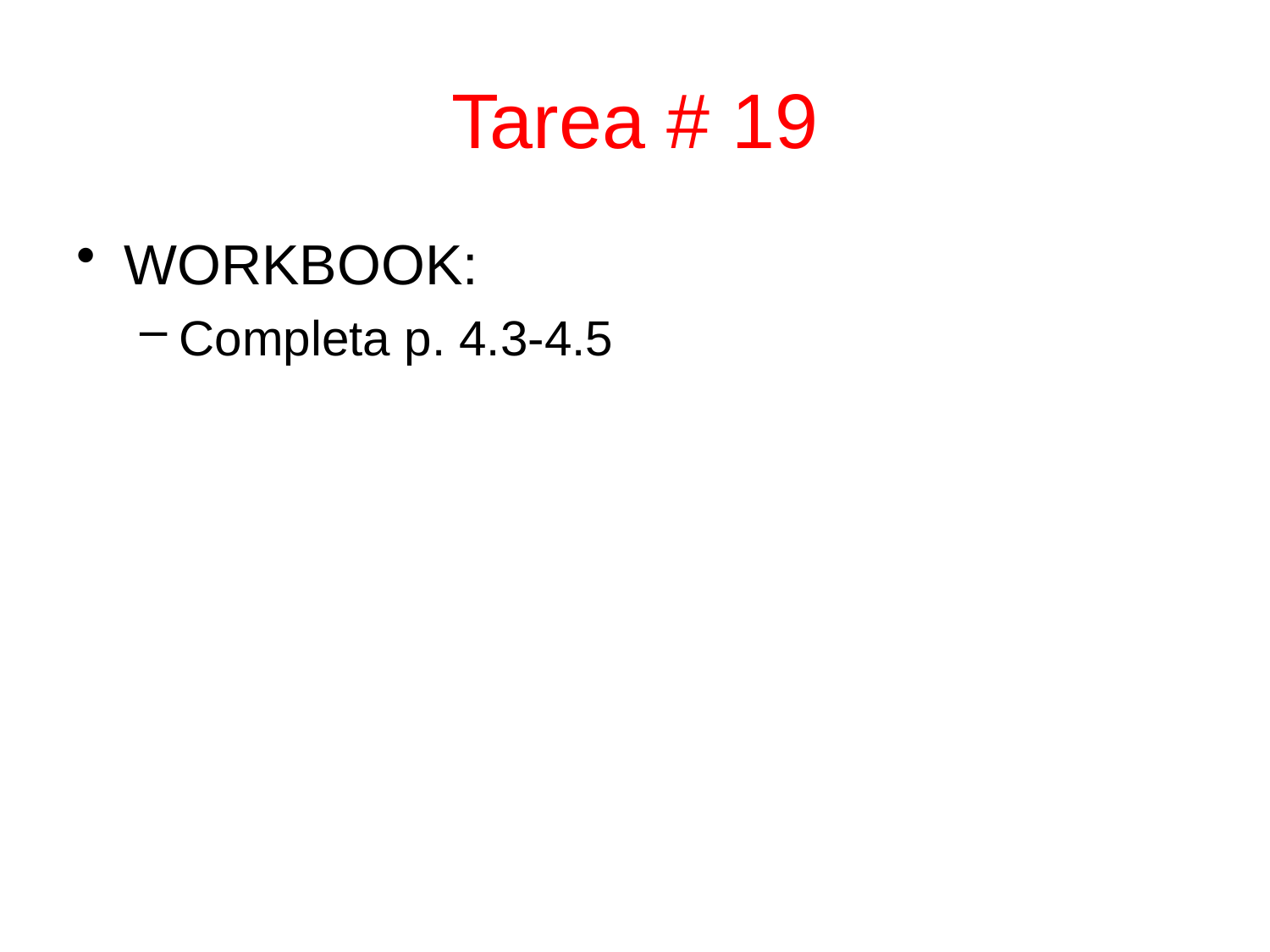

# Tarea # 19
WORKBOOK:
Completa p. 4.3-4.5